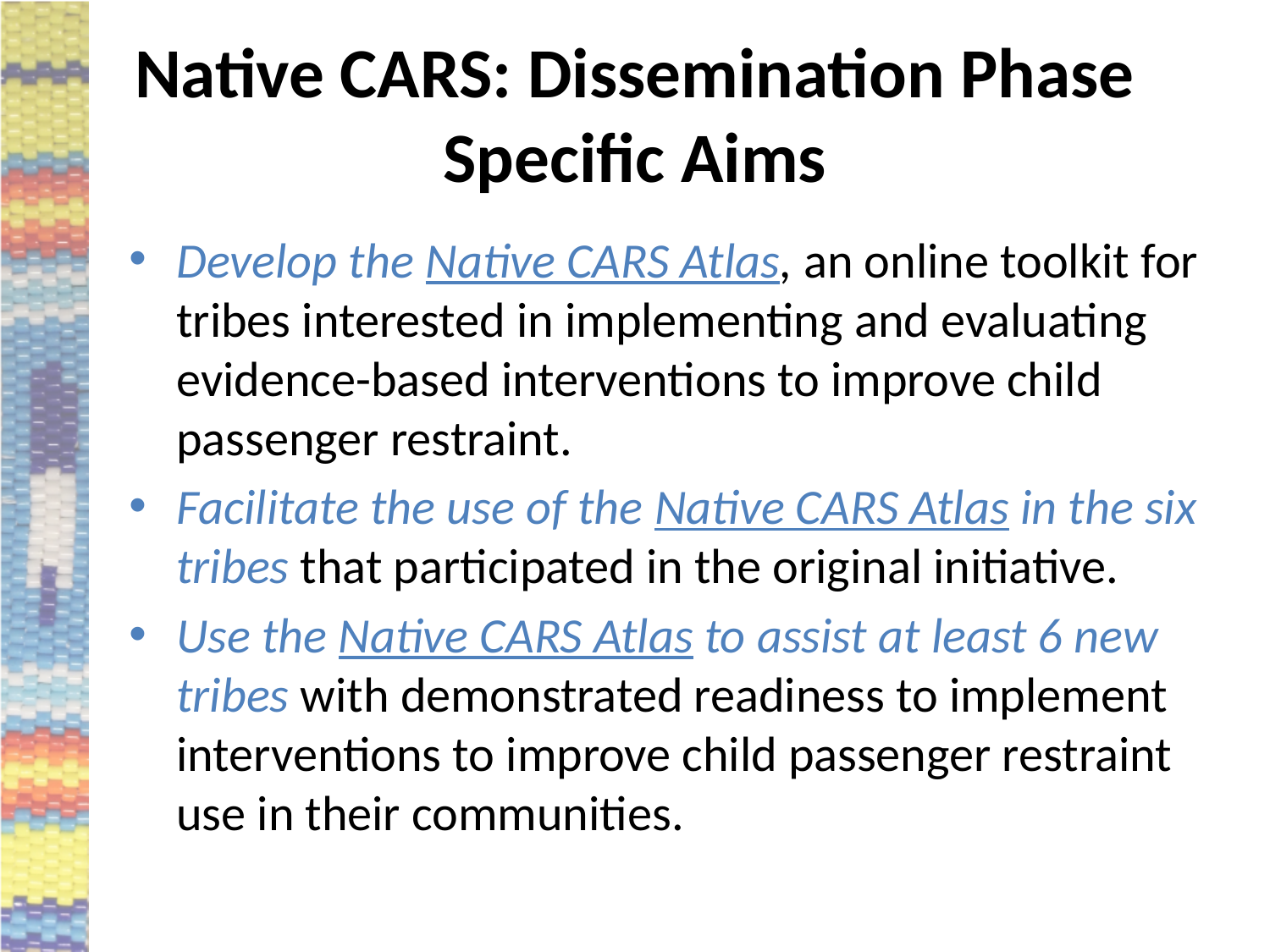

# Native CARS: Dissemination Phase Specific Aims
Develop the Native CARS Atlas, an online toolkit for tribes interested in implementing and evaluating evidence-based interventions to improve child passenger restraint.
Facilitate the use of the Native CARS Atlas in the six tribes that participated in the original initiative.
Use the Native CARS Atlas to assist at least 6 new tribes with demonstrated readiness to implement interventions to improve child passenger restraint use in their communities.